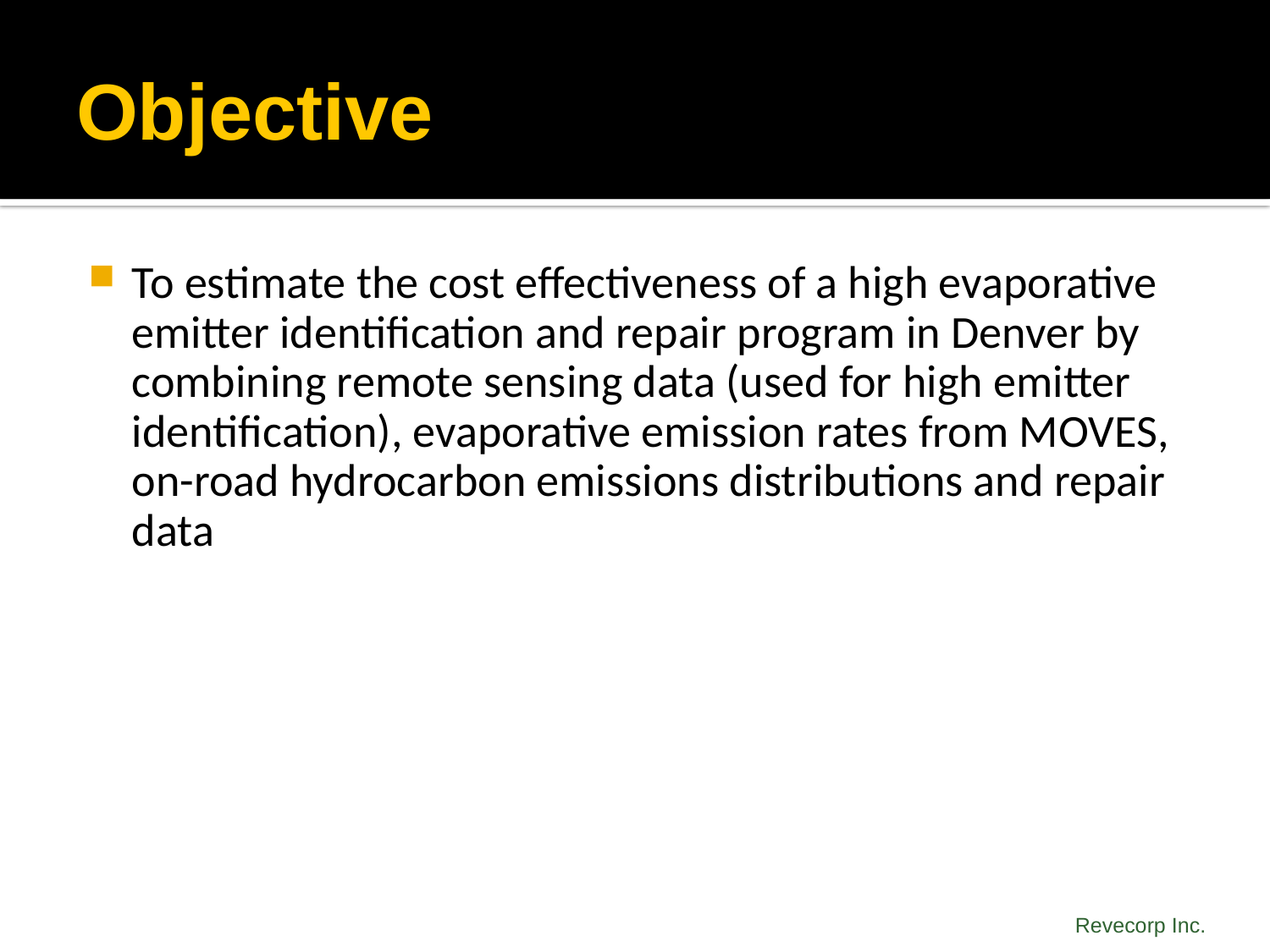

# Objective
To estimate the cost effectiveness of a high evaporative emitter identification and repair program in Denver by combining remote sensing data (used for high emitter identification), evaporative emission rates from MOVES, on-road hydrocarbon emissions distributions and repair data
Revecorp Inc.